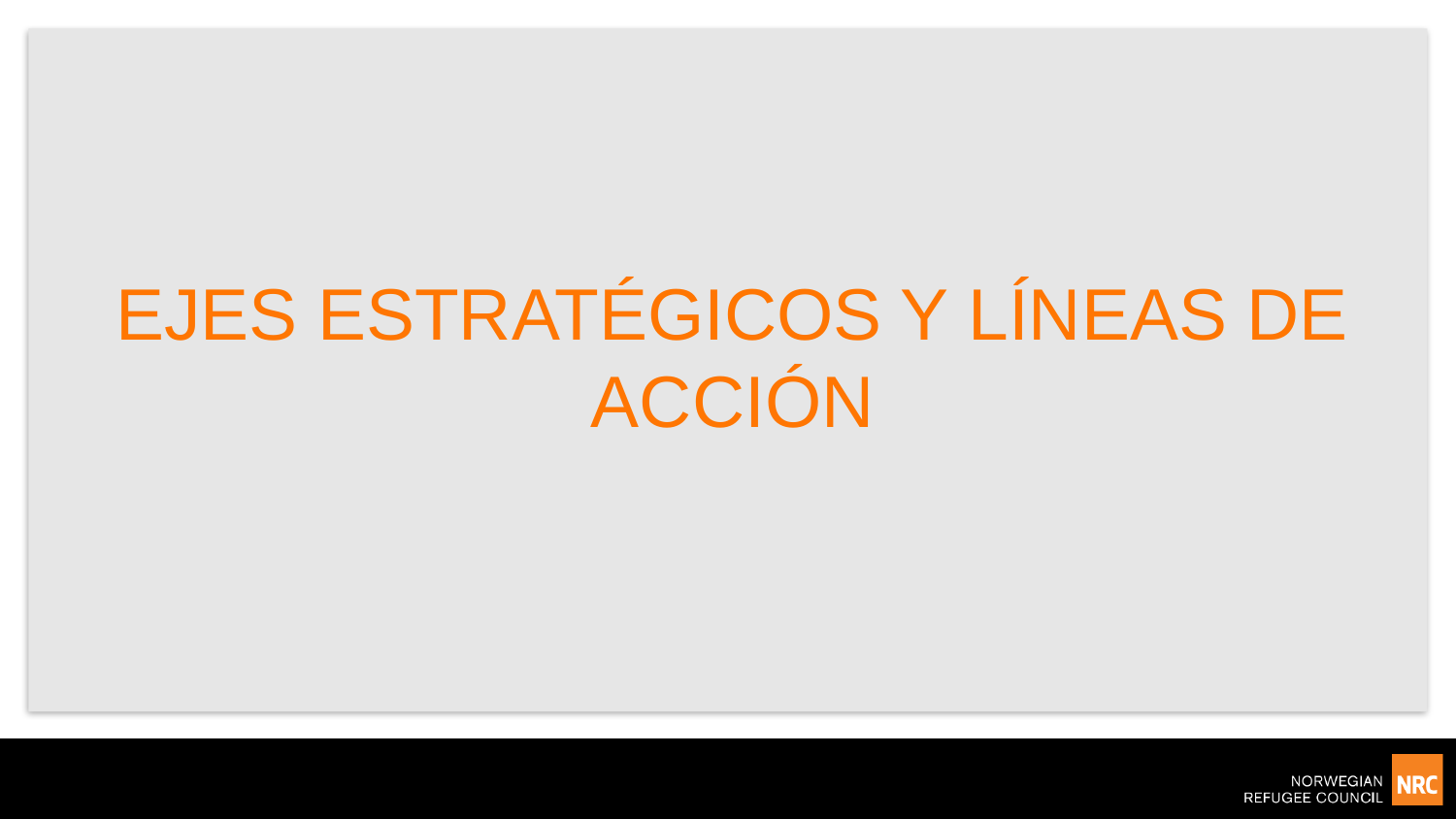

# EJES ESTRATÉGICOS Y LÍNEAS DE ACCIÓN